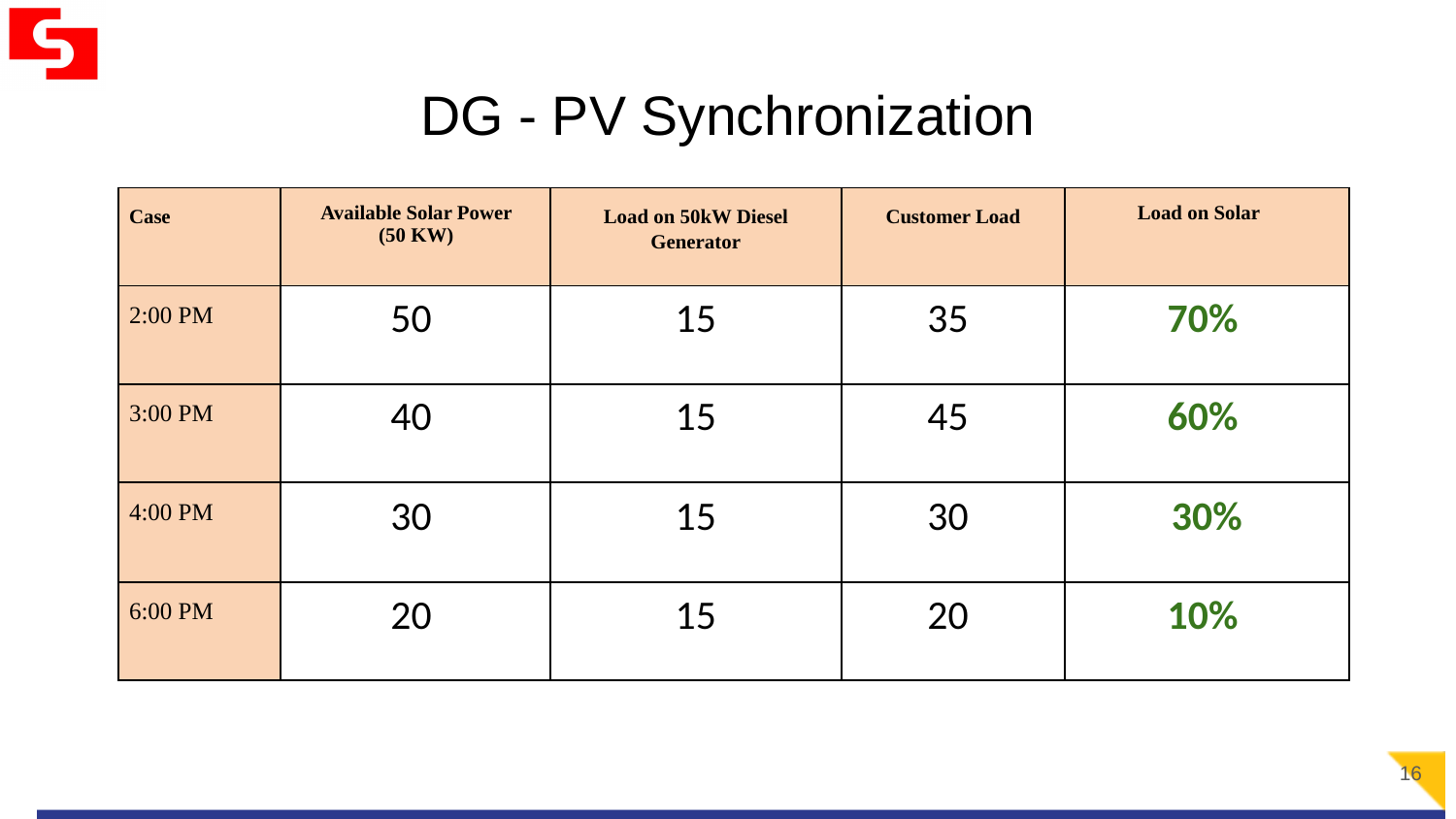

# DG - PV Synchronization
| Case | Available Solar Power (50 KW) | Load on 50kW Diesel Generator | Customer Load | Load on Solar |
| --- | --- | --- | --- | --- |
| 2:00 PM | 50 | 15 | 35 | 70% |
| 3:00 PM | 40 | 15 | 45 | 60% |
| 4:00 PM | 30 | 15 | 30 | 30% |
| 6:00 PM | 20 | 15 | 20 | 10% |
16